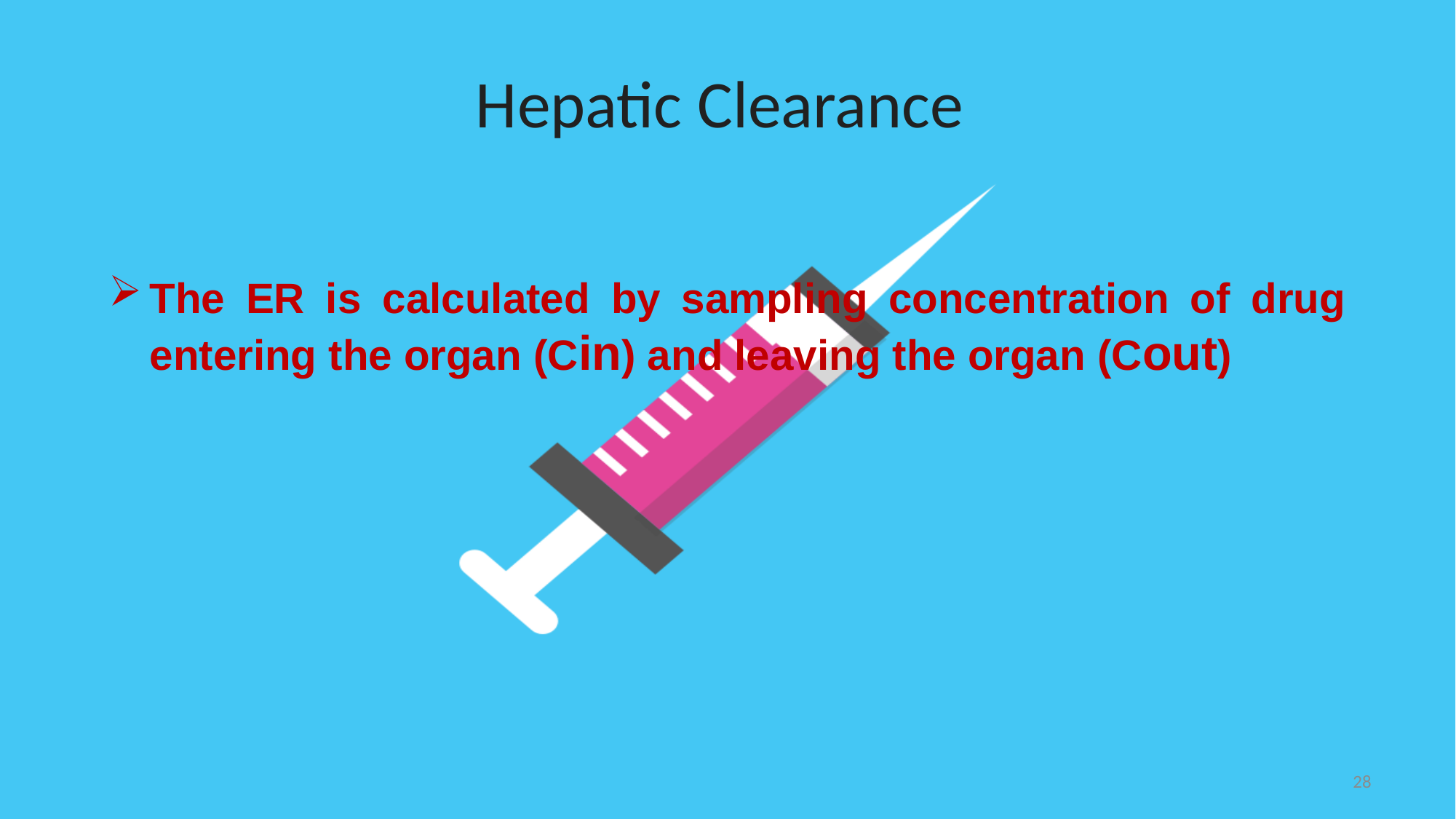

# Hepatic Clearance
The ER is calculated by sampling concentration of drug entering the organ (Cin) and leaving the organ (Cout)

28